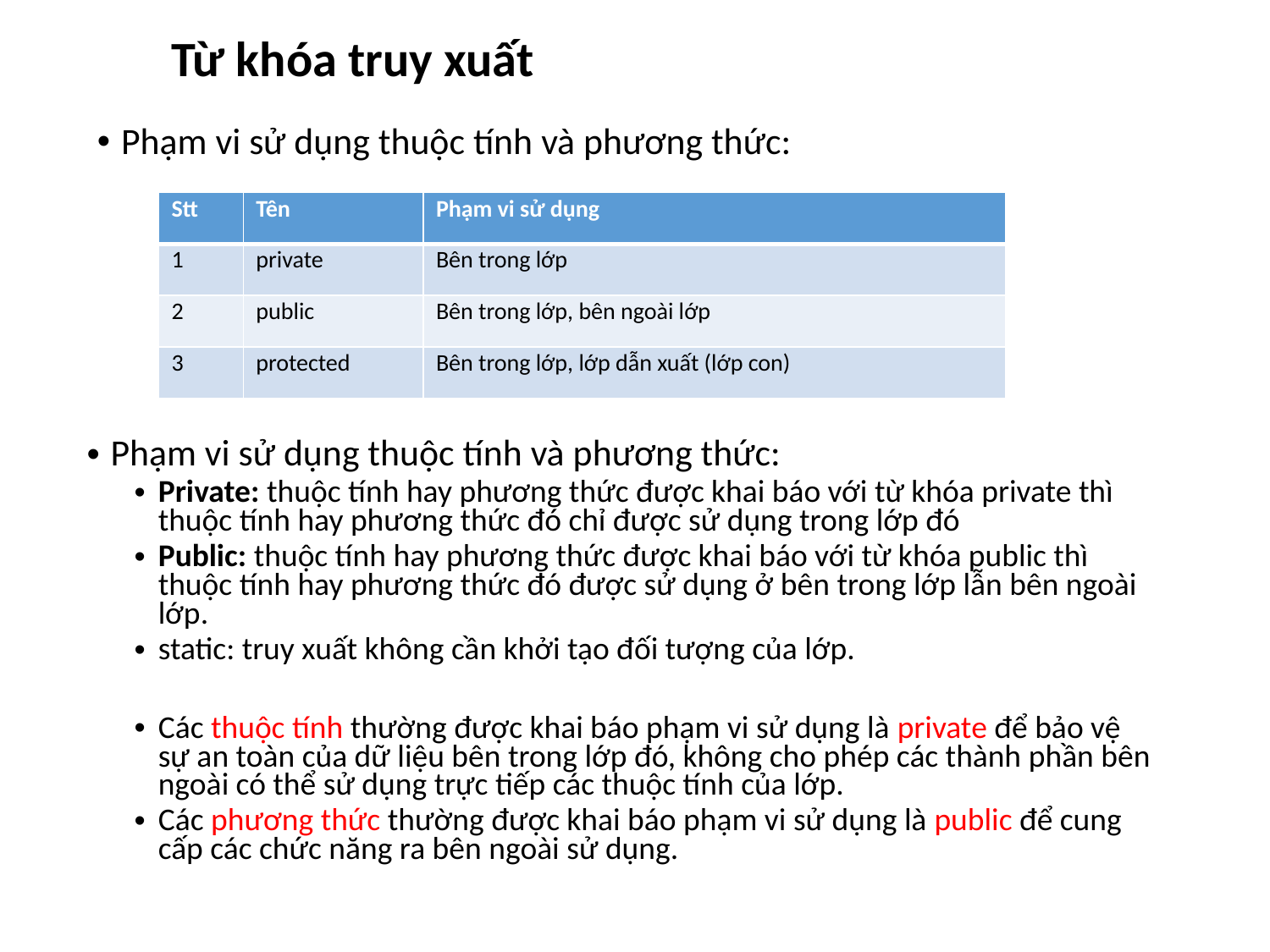

Từ khóa truy xuất
Phạm vi sử dụng thuộc tính và phương thức:

| Stt | Tên | Phạm vi sử dụng |
| --- | --- | --- |
| 1 | private | Bên trong lớp |
| 2 | public | Bên trong lớp, bên ngoài lớp |
| 3 | protected | Bên trong lớp, lớp dẫn xuất (lớp con) |
Phạm vi sử dụng thuộc tính và phương thức:
Private: thuộc tính hay phương thức được khai báo với từ khóa private thì thuộc tính hay phương thức đó chỉ được sử dụng trong lớp đó
Public: thuộc tính hay phương thức được khai báo với từ khóa public thì thuộc tính hay phương thức đó được sử dụng ở bên trong lớp lẫn bên ngoài lớp.
static: truy xuất không cần khởi tạo đối tượng của lớp.

Các thuộc tính thường được khai báo phạm vi sử dụng là private để bảo vệ sự an toàn của dữ liệu bên trong lớp đó, không cho phép các thành phần bên ngoài có thể sử dụng trực tiếp các thuộc tính của lớp.
Các phương thức thường được khai báo phạm vi sử dụng là public để cung cấp các chức năng ra bên ngoài sử dụng.